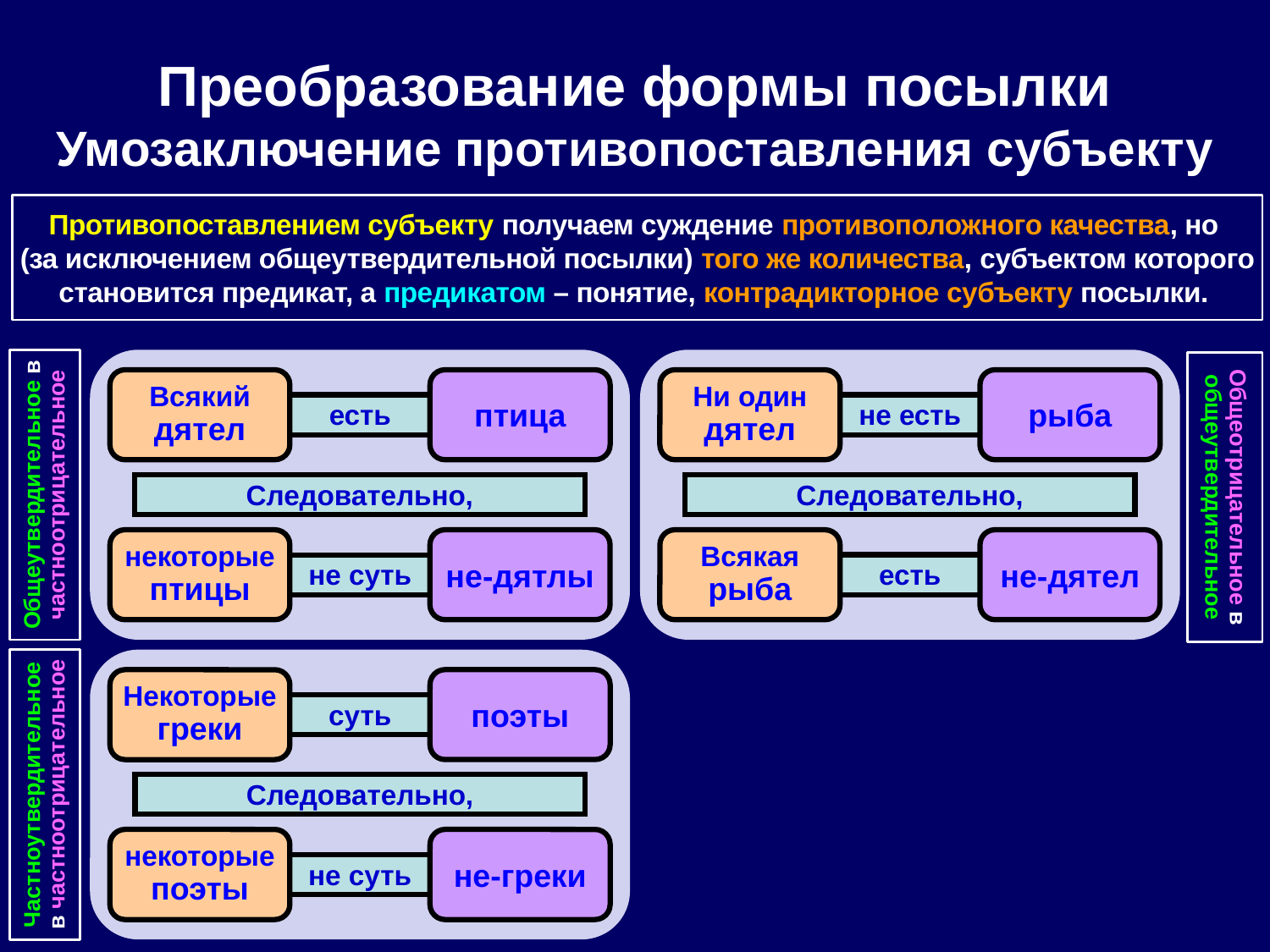

Преобразование формы посылки
Умозаключение противопоставления субъекту
Противопоставлением субъекту получаем суждение противоположного качества, но
(за исключением общеутвердительной посылки) того же количества, субъектом которого становится предикат, а предикатом – понятие, контрадикторное субъекту посылки.

Всякий
дятел
Ни один
дятел
птица
рыба
есть
не есть
Общеутвердительное в частноотрицательное
Общеотрицательное в общеутвердительное
Следовательно,
Следовательно,
некоторые
птицы
не-дятлы
Всякая
рыба
не-дятел
есть
не суть

поэты
Некоторые
греки
суть
Частноутвердительное
в частноотрицательное
Следовательно,
некоторые
поэты
не-греки
не суть